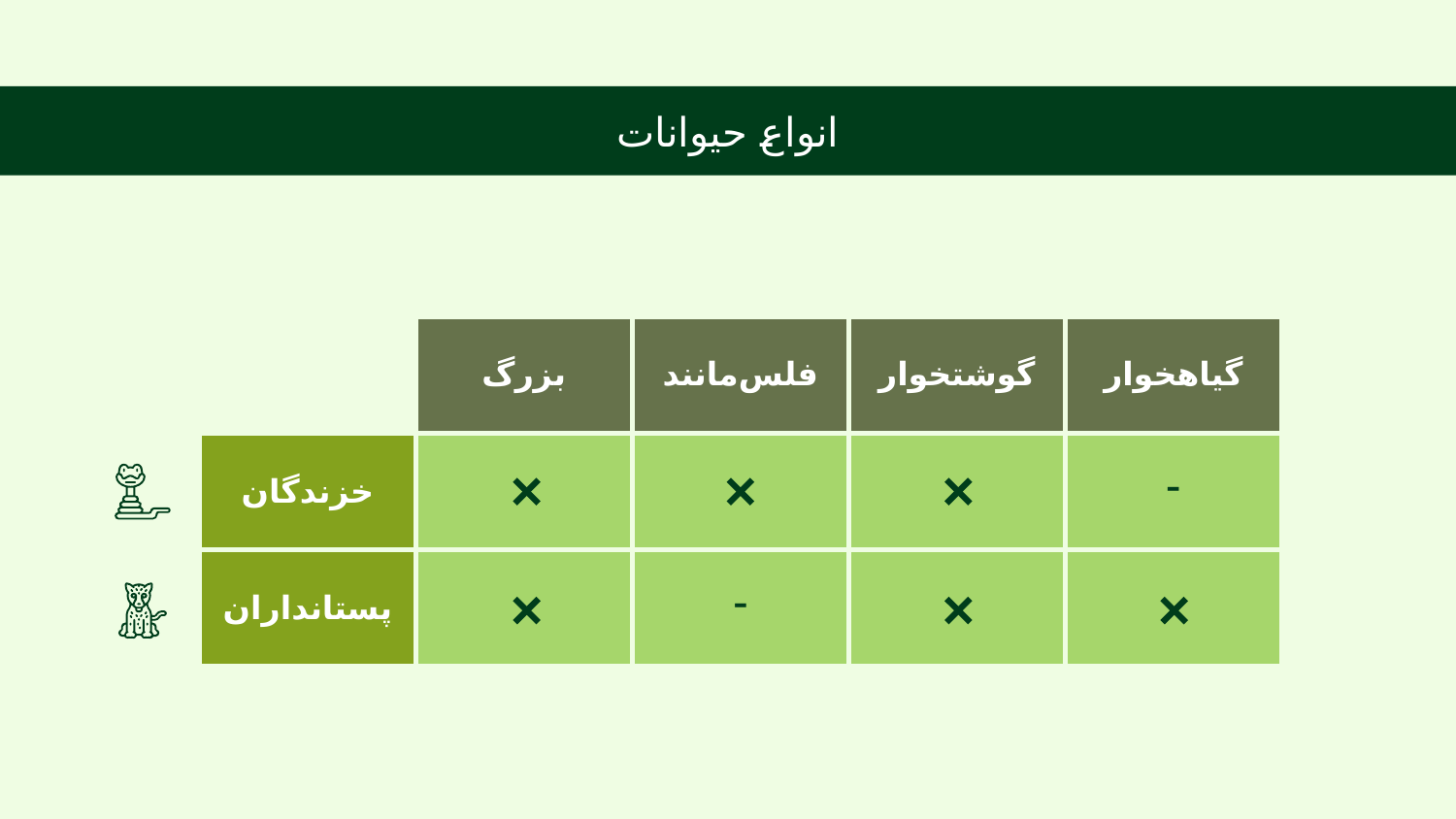

# انواع حیوانات
|  | بزرگ | فلس‌مانند | گوشتخوار | گیاهخوار |
| --- | --- | --- | --- | --- |
| خزندگان |  |  |  | - |
| پستانداران |  | - |  |  |